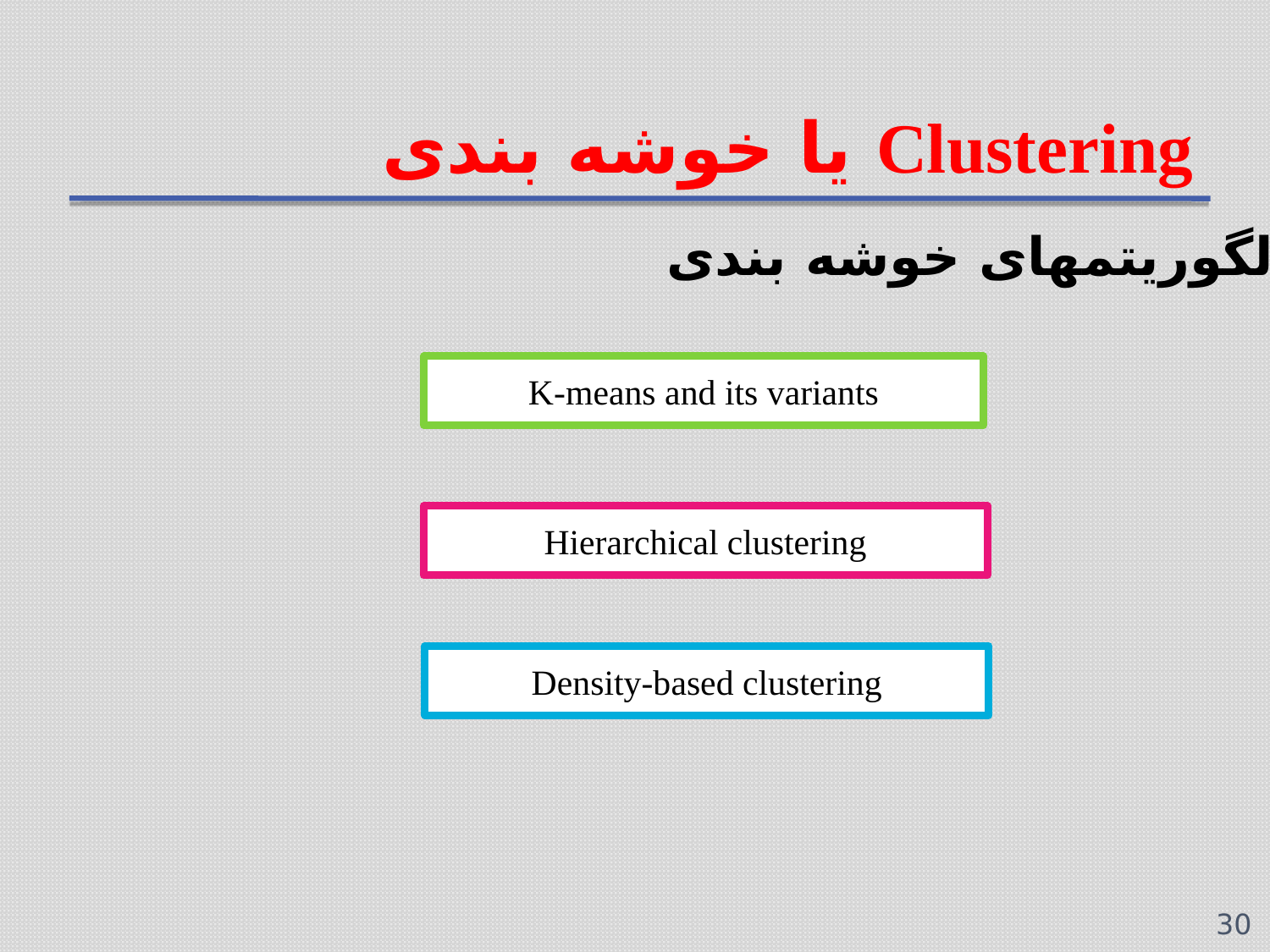

# Clustering یا خوشه بندی
الگوریتمهای خوشه بندی
K-means and its variants
Hierarchical clustering
Density-based clustering
30